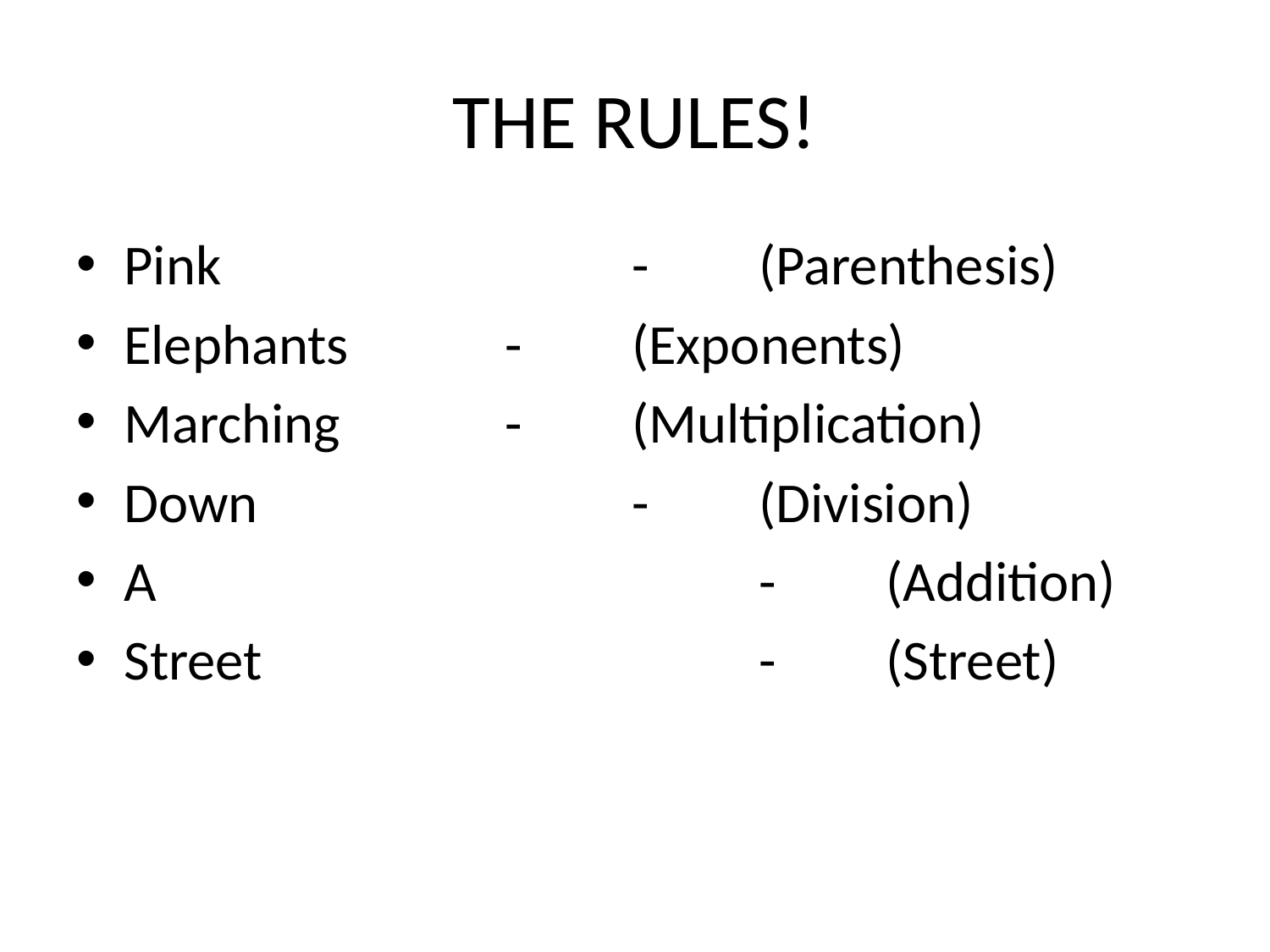

# THE RULES!
Pink				-	(Parenthesis)
Elephants		-	(Exponents)
Marching 		-	(Multiplication)
Down 			-	(Division)
A 					-	(Addition)
Street				-	(Street)